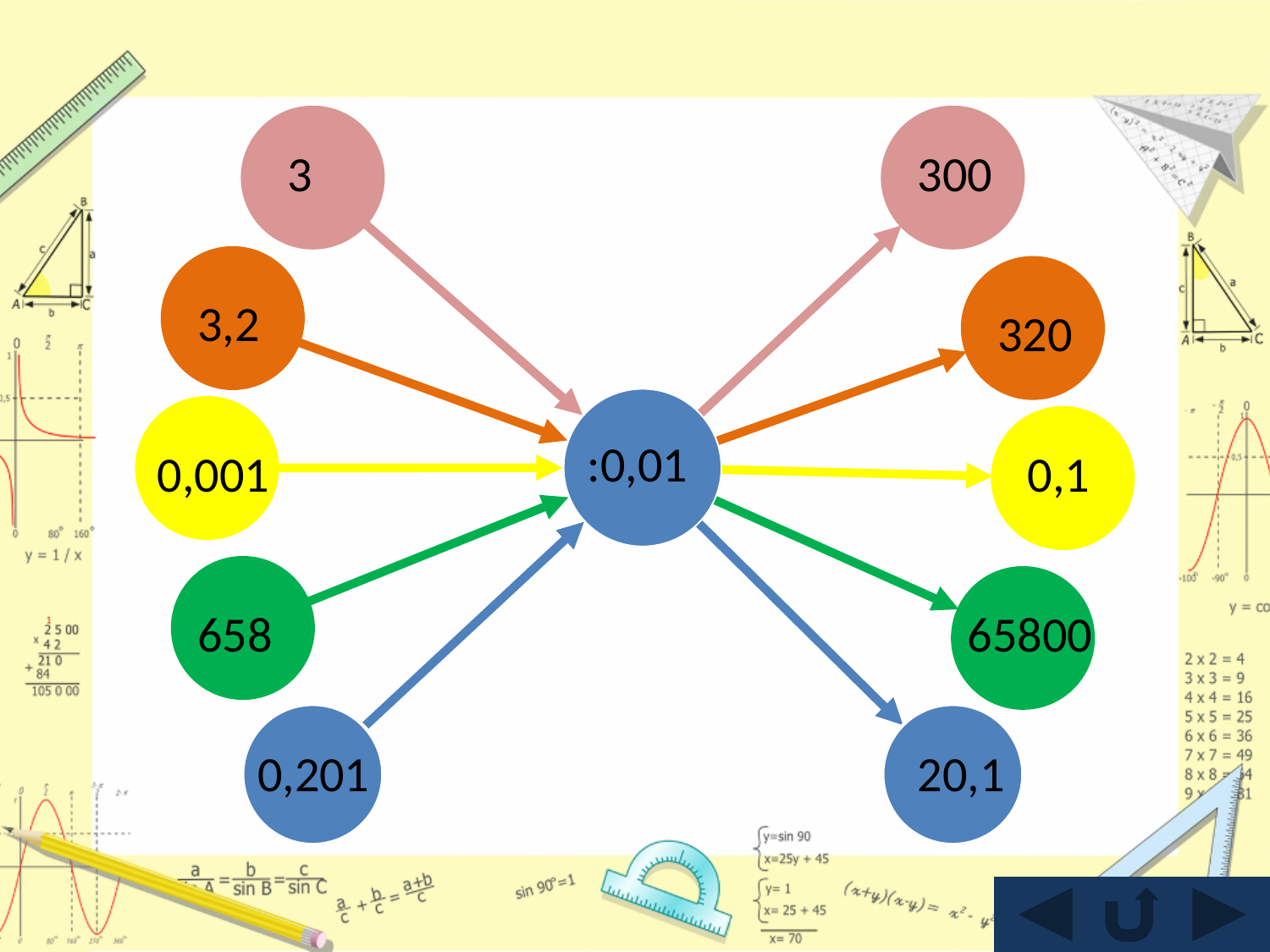

3
300

3,2
320

:0,01
0,001
0,1

658
65800

0,201
20,1